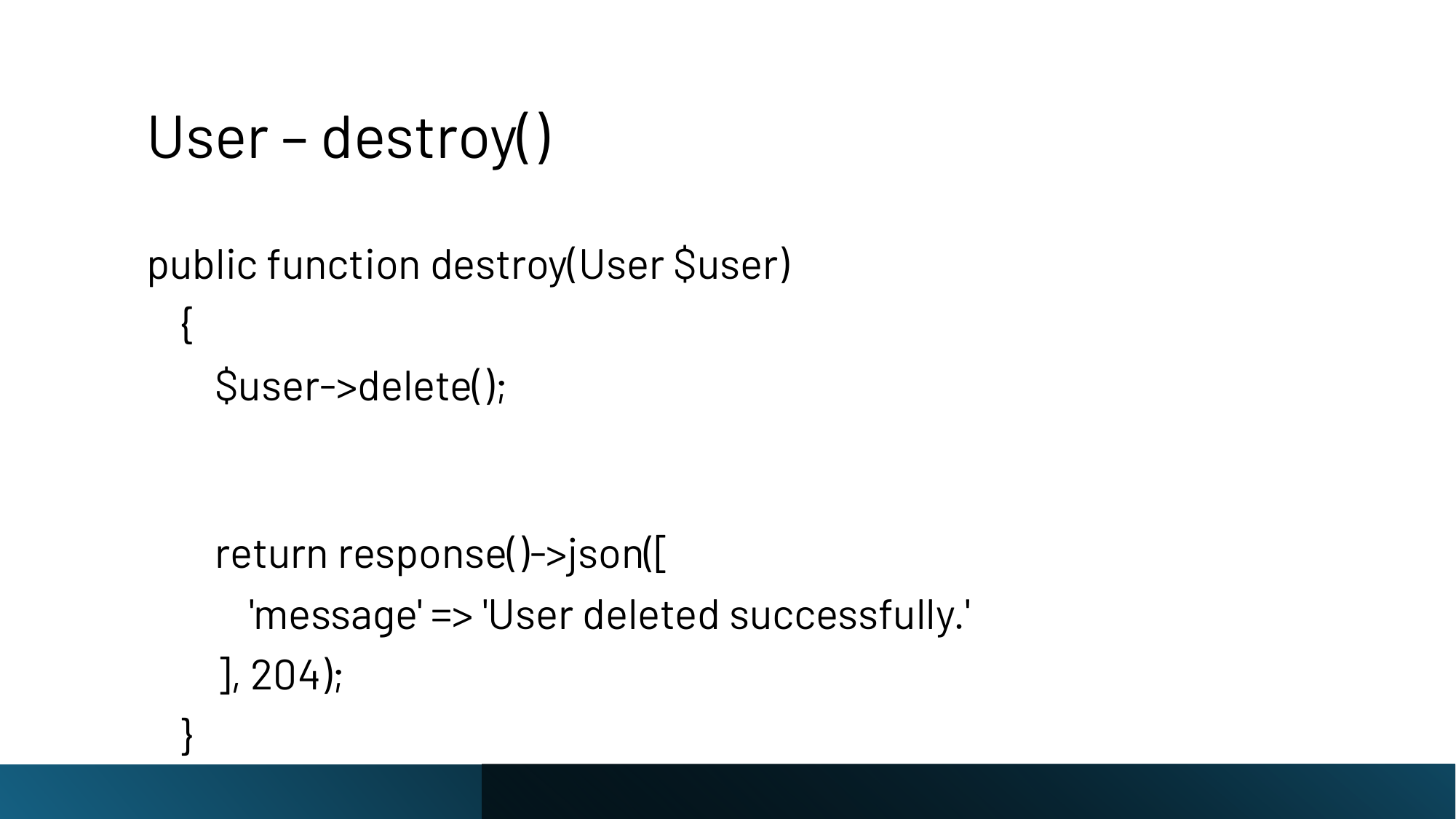

# User – destroy()
public function destroy(User $user)
    {
        $user->delete();

        return response()->json([
            'message' => 'User deleted successfully.'
        ], 204);
    }